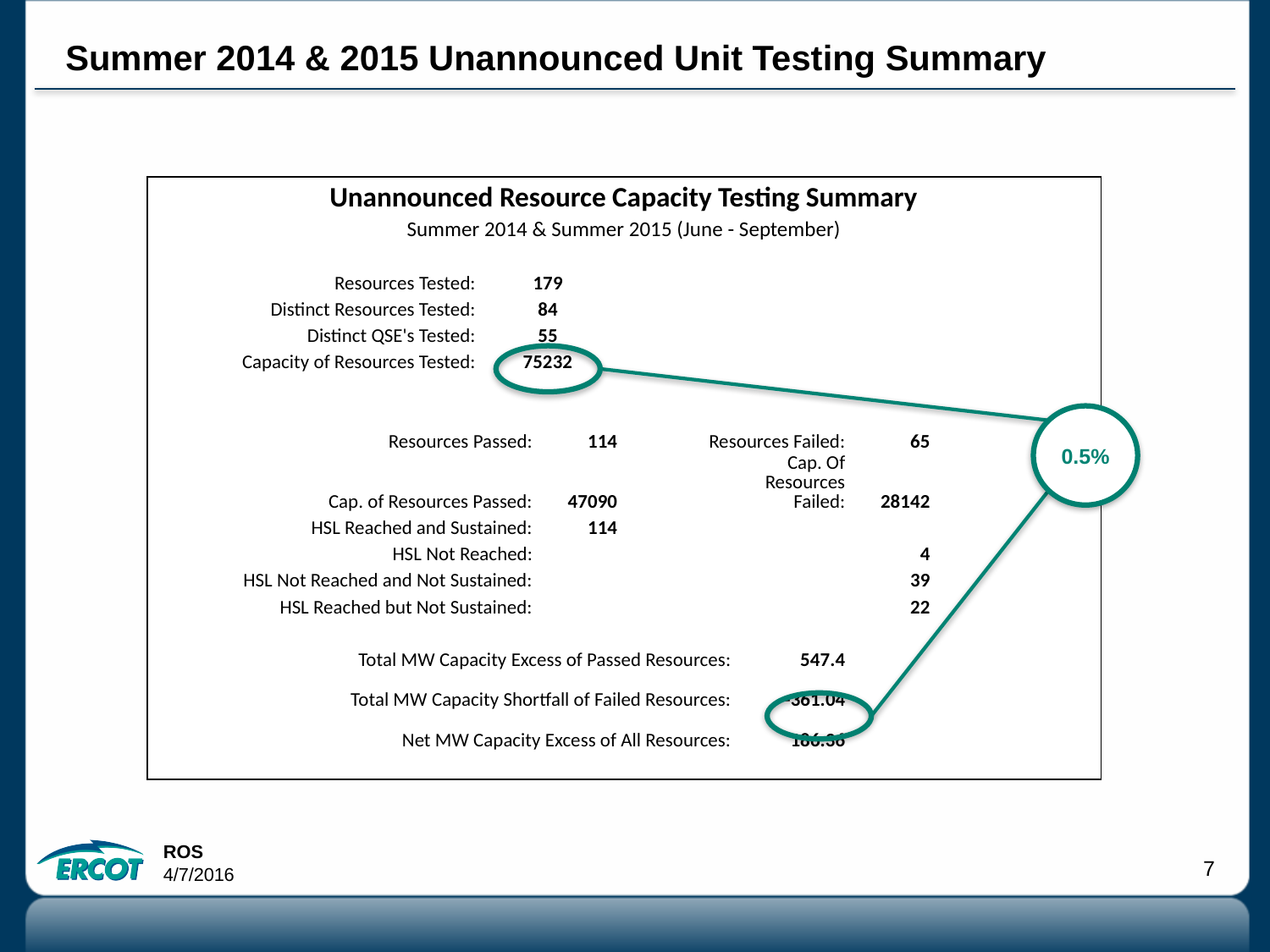

# Summer 2014 & 2015 Unannounced Unit Testing Summary
| Unannounced Resource Capacity Testing Summary |  |  |  |  |  |  |  |
| --- | --- | --- | --- | --- | --- | --- | --- |
| Summer 2014 & Summer 2015 (June - September) |  |  |  |  |  |  |  |
|  |  |  |  |  |  |  |  |
| Resources Tested: | 179 |  |  |  |  |  |  |
| Distinct Resources Tested: | 84 |  |  |  |  |  |  |
| Distinct QSE's Tested: | 55 |  |  |  |  |  |  |
| Capacity of Resources Tested: | 75232 |  |  |  |  |  |  |
|  |  |  |  |  |  |  |  |
|  |  |  |  |  |  |  |  |
| Resources Passed: |  | 114 | Resources Failed: |  | 65 |  |  |
| Cap. of Resources Passed: |  | 47090 |  | Cap. Of Resources Failed: | 28142 |  |  |
| HSL Reached and Sustained: |  | 114 |  |  |  |  |  |
| HSL Not Reached: |  |  |  |  | 4 |  |  |
| HSL Not Reached and Not Sustained: |  |  |  |  | 39 |  |  |
| HSL Reached but Not Sustained: |  |  |  |  | 22 |  |  |
|  |  |  |  |  |  |  |  |
| Total MW Capacity Excess of Passed Resources: |  |  |  | 547.4 |  |  |  |
| Total MW Capacity Shortfall of Failed Resources: |  |  |  | -361.04 |  |  |  |
| Net MW Capacity Excess of All Resources: |  |  |  | 186.36 |  |  |  |
|  |  |  |  |  |  |  |  |

0.5%